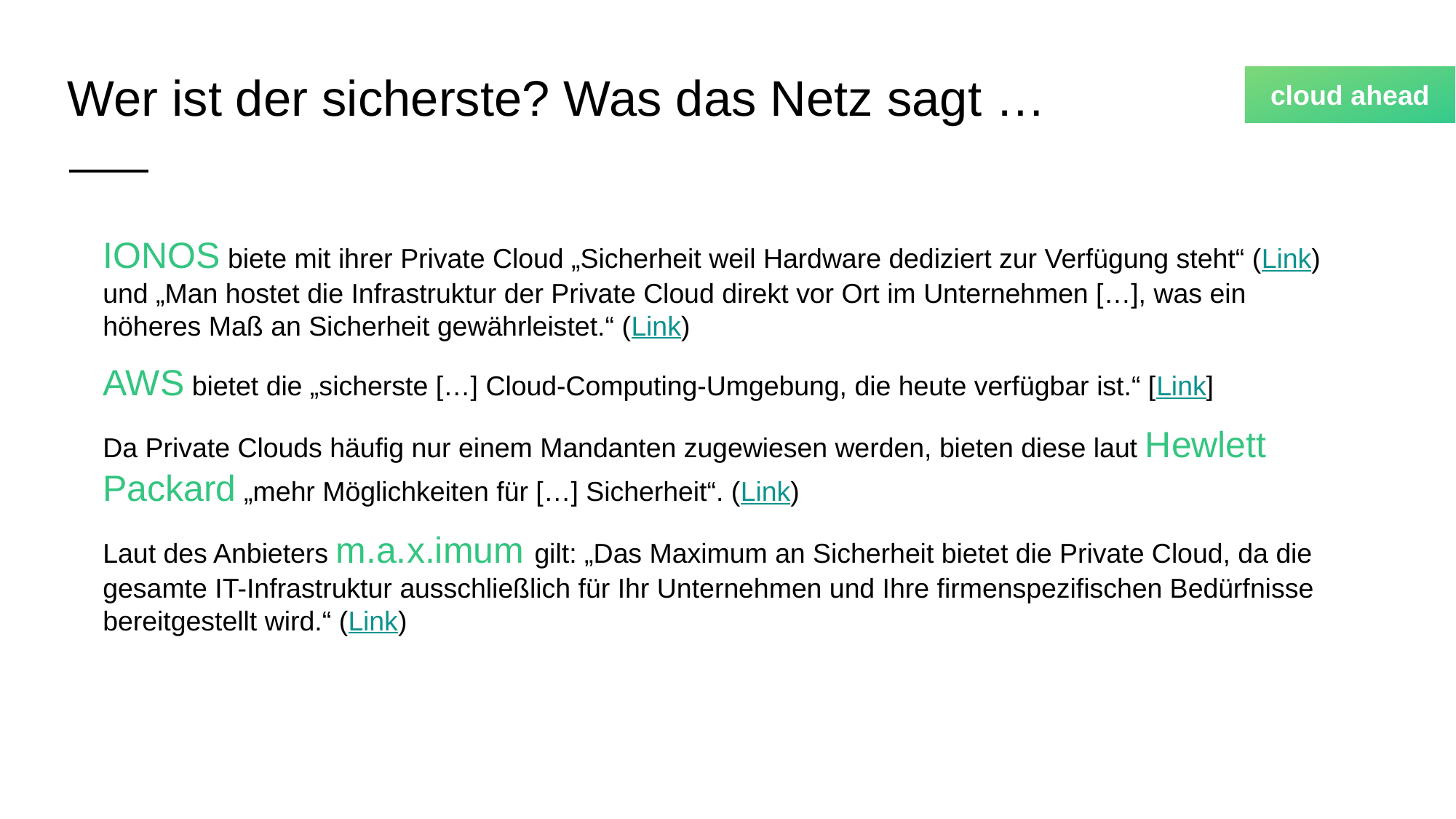

# Wer ist der sicherste? Was das Netz sagt …
IONOS biete mit ihrer Private Cloud „Sicherheit weil Hardware dediziert zur Verfügung steht“ (Link) und „Man hostet die Infrastruktur der Private Cloud direkt vor Ort im Unternehmen […], was ein höheres Maß an Sicherheit gewährleistet.“ (Link)
AWS bietet die „sicherste […] Cloud-Computing-Umgebung, die heute verfügbar ist.“ [Link]
Da Private Clouds häufig nur einem Mandanten zugewiesen werden, bieten diese laut Hewlett Packard „mehr Möglichkeiten für […] Sicherheit“. (Link)
Laut des Anbieters m.a.x.imum gilt: „Das Maximum an Sicherheit bietet die Private Cloud, da die gesamte IT-Infrastruktur ausschließlich für Ihr Unternehmen und Ihre firmenspezifischen Bedürfnisse bereitgestellt wird.“ (Link)